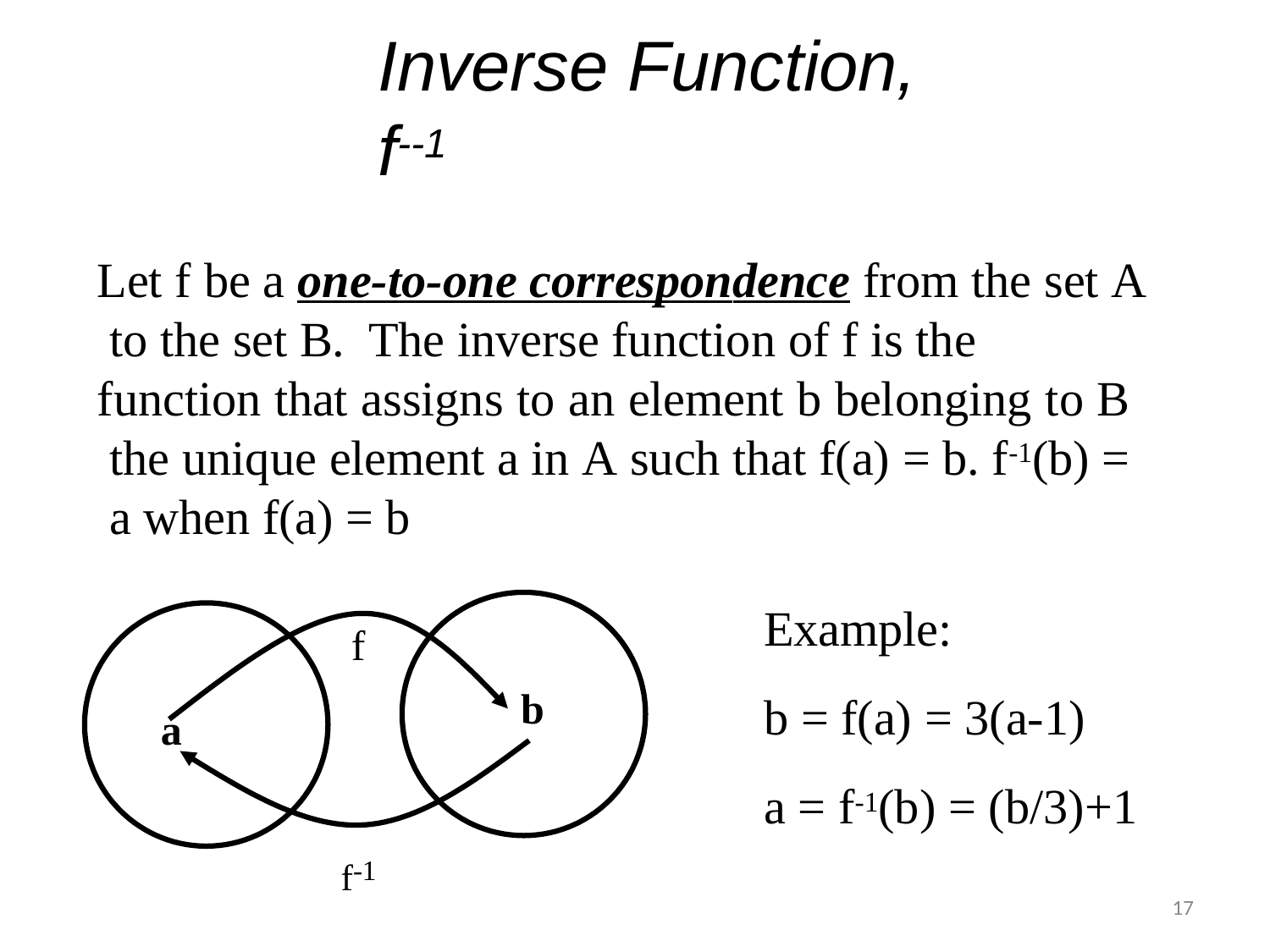

# Inverse Function, f--1
Let f be a one-to-one correspondence from the set A  to the set B. The inverse function of f is the
function that assigns to an element b belonging to B  the unique element a in A such that f(a) = b. f-1(b) =  a when f(a) = b
Example:
b = f(a) = 3(a-1)
a = f-1(b) = (b/3)+1

f
b
a
f-1
17